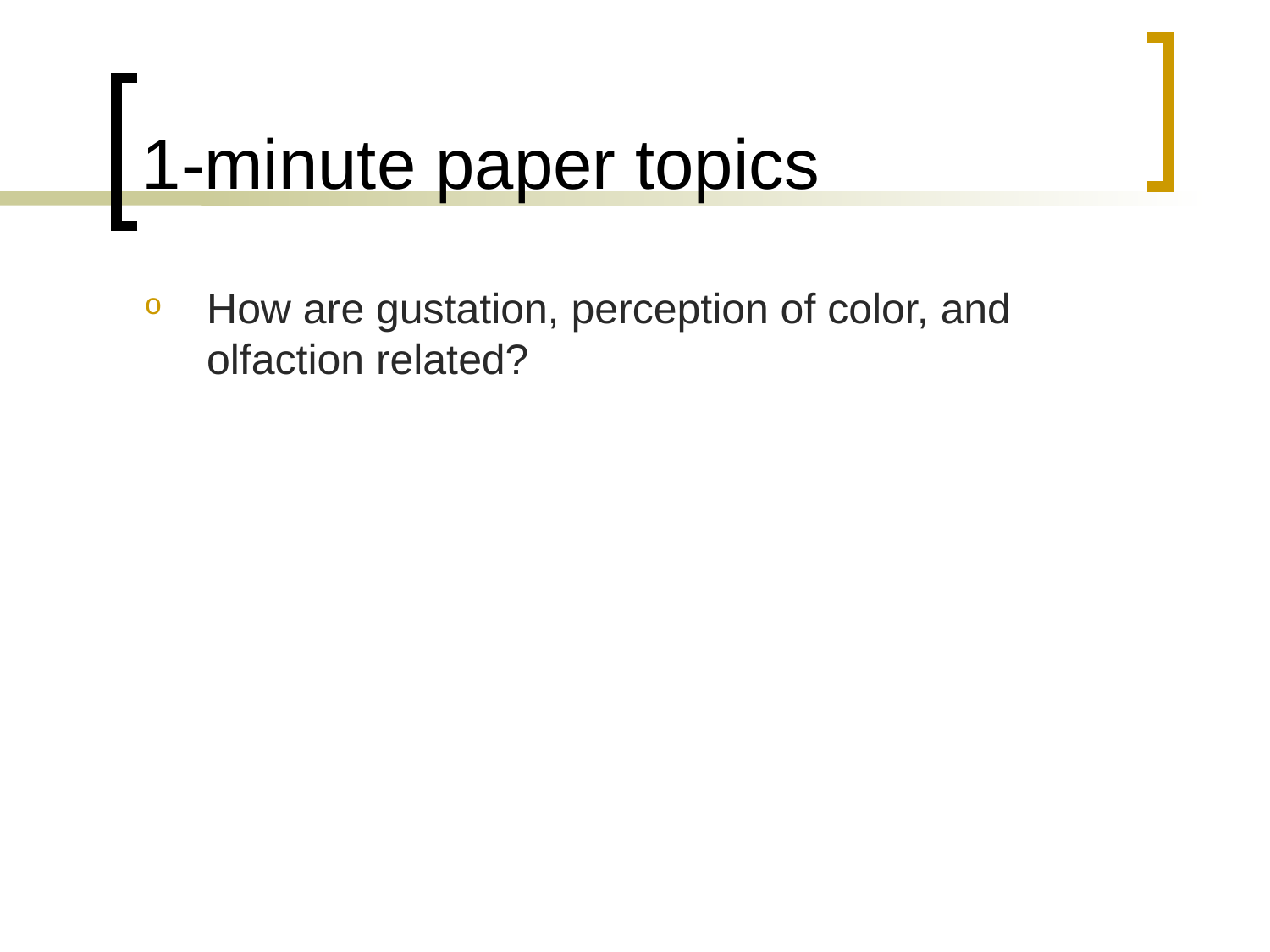

# 1-minute paper topics
How are gustation, perception of color, and olfaction related?